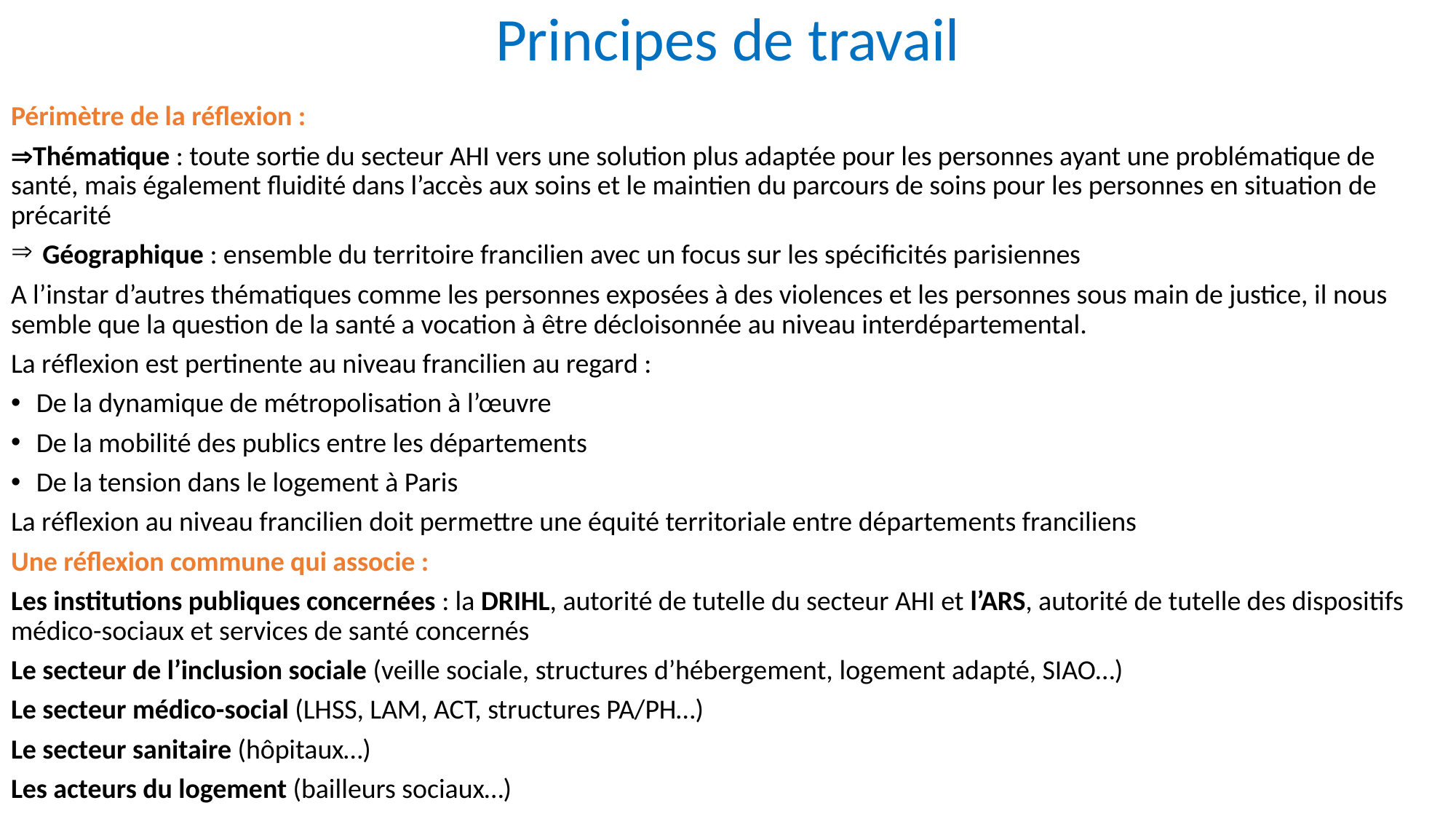

# Principes de travail
Périmètre de la réflexion :
⇒Thématique : toute sortie du secteur AHI vers une solution plus adaptée pour les personnes ayant une problématique de santé, mais également fluidité dans l’accès aux soins et le maintien du parcours de soins pour les personnes en situation de précarité
 Géographique : ensemble du territoire francilien avec un focus sur les spécificités parisiennes
A l’instar d’autres thématiques comme les personnes exposées à des violences et les personnes sous main de justice, il nous semble que la question de la santé a vocation à être décloisonnée au niveau interdépartemental.
La réflexion est pertinente au niveau francilien au regard :
De la dynamique de métropolisation à l’œuvre
De la mobilité des publics entre les départements
De la tension dans le logement à Paris
La réflexion au niveau francilien doit permettre une équité territoriale entre départements franciliens
Une réflexion commune qui associe :
Les institutions publiques concernées : la DRIHL, autorité de tutelle du secteur AHI et l’ARS, autorité de tutelle des dispositifs médico-sociaux et services de santé concernés
Le secteur de l’inclusion sociale (veille sociale, structures d’hébergement, logement adapté, SIAO…)
Le secteur médico-social (LHSS, LAM, ACT, structures PA/PH…)
Le secteur sanitaire (hôpitaux…)
Les acteurs du logement (bailleurs sociaux…)